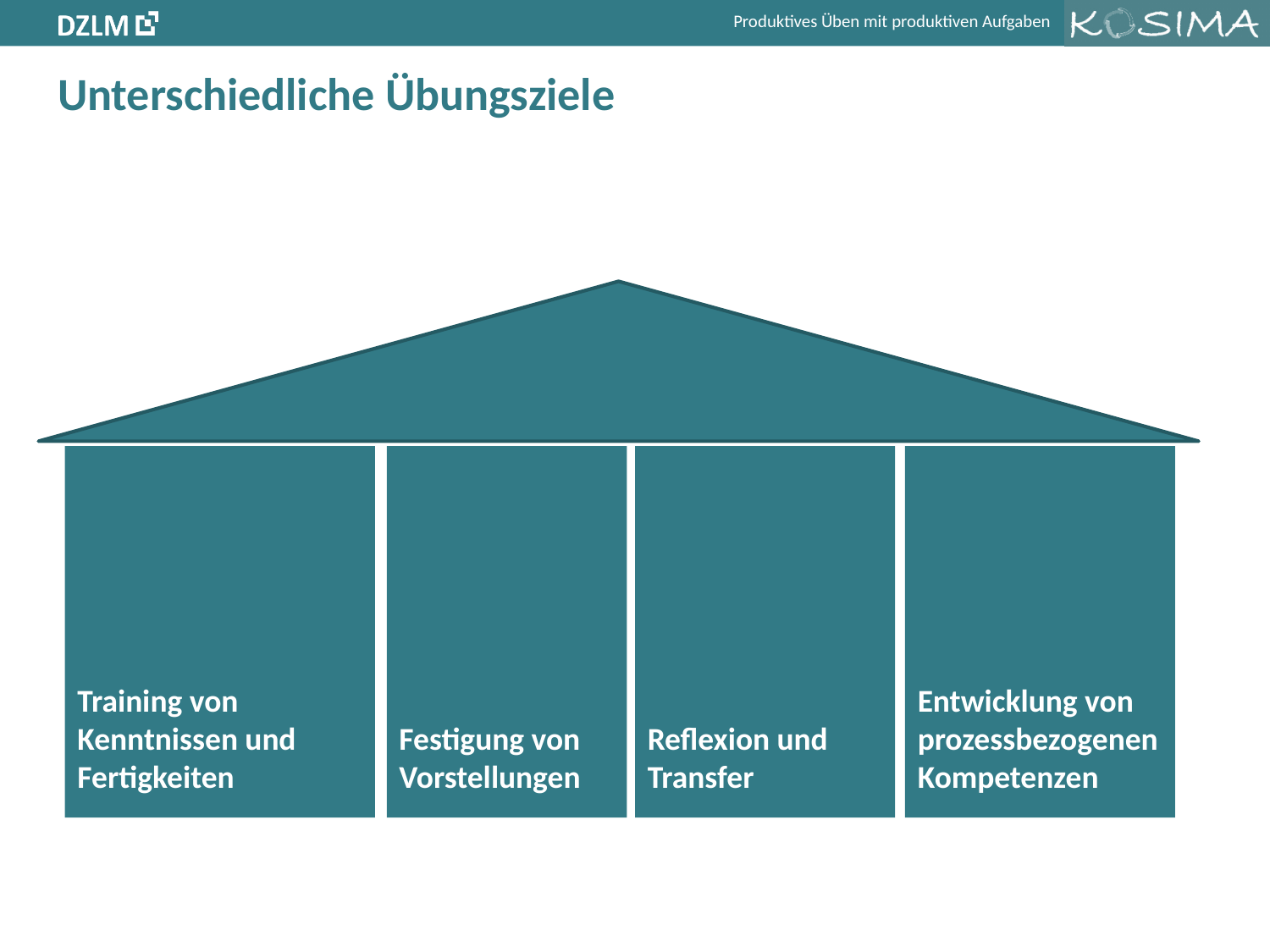

# Unterschiedliche Übungsziele

Training von Kenntnissen und Fertigkeiten

Festigung von Vorstellungen

Reflexion und Transfer

Entwicklung von
prozessbezogenen Kompetenzen